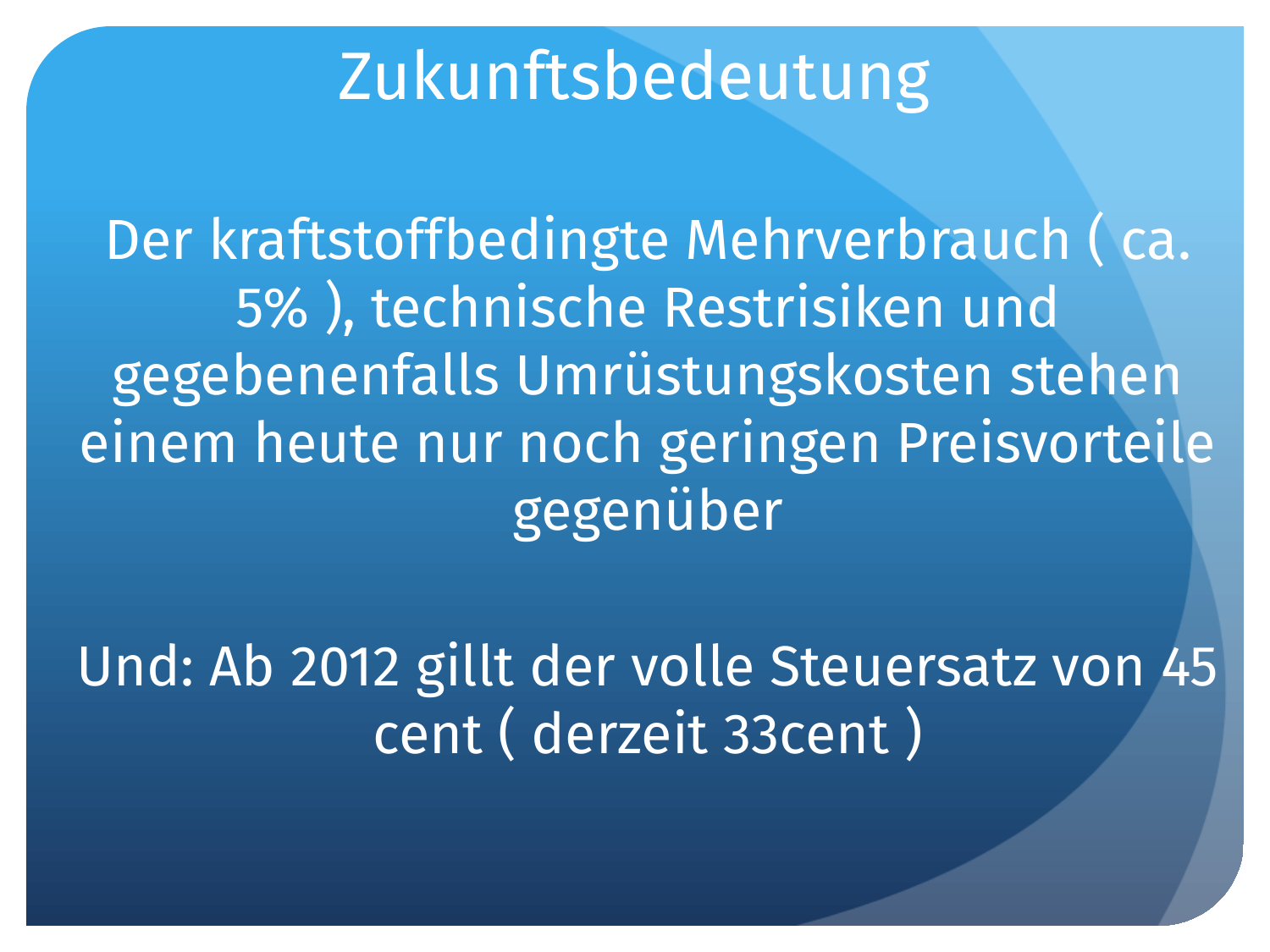

# Zukunftsbedeutung

Der kraftstoffbedingte Mehrverbrauch ( ca. 5% ), technische Restrisiken und gegebenenfalls Umrüstungskosten stehen einem heute nur noch geringen Preisvorteile gegenüber

Und: Ab 2012 gillt der volle Steuersatz von 45 cent ( derzeit 33cent )